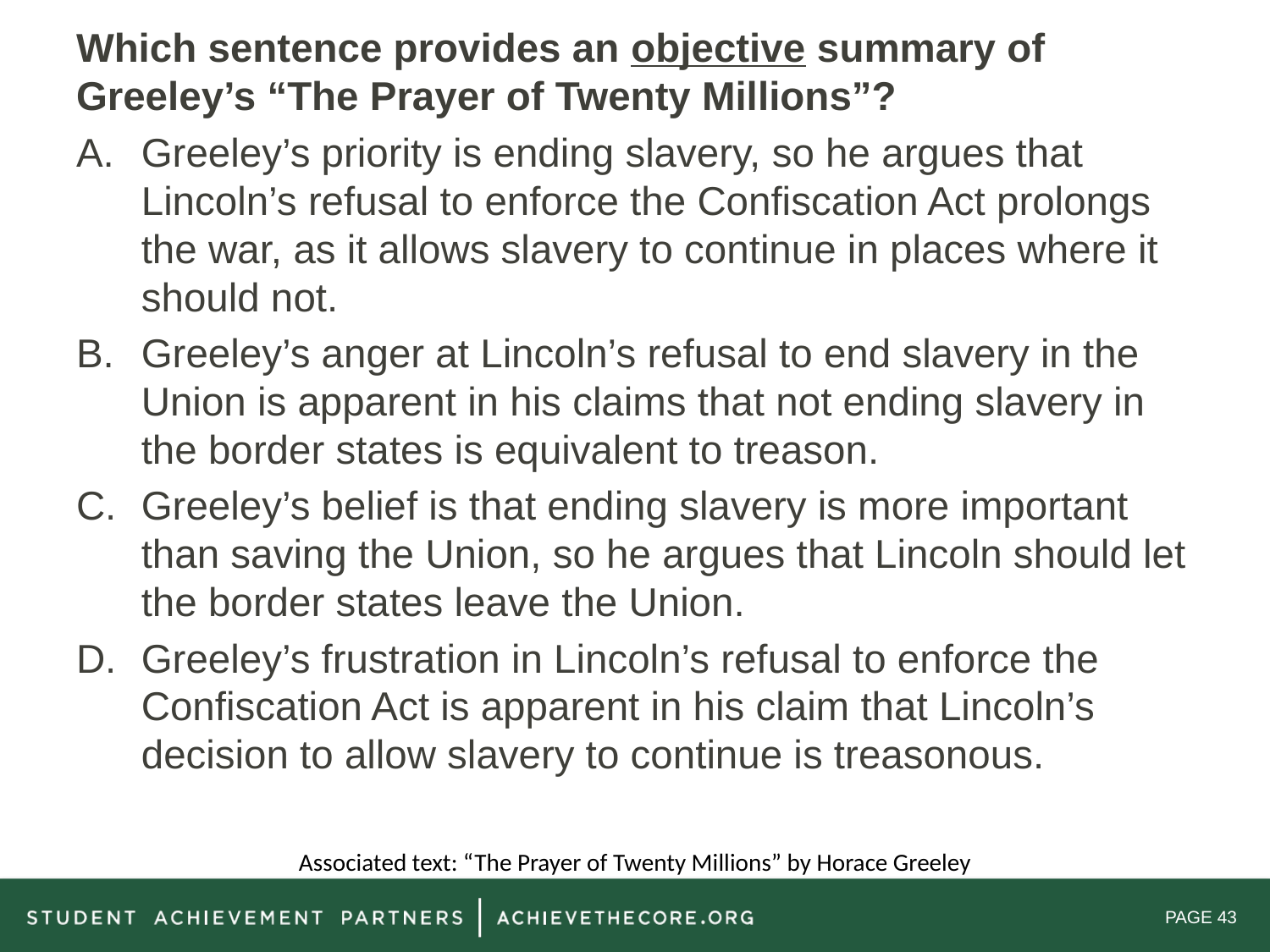

Which sentence provides an objective summary of Greeley’s “The Prayer of Twenty Millions”?
Greeley’s priority is ending slavery, so he argues that Lincoln’s refusal to enforce the Confiscation Act prolongs the war, as it allows slavery to continue in places where it should not.
Greeley’s anger at Lincoln’s refusal to end slavery in the Union is apparent in his claims that not ending slavery in the border states is equivalent to treason.
Greeley’s belief is that ending slavery is more important than saving the Union, so he argues that Lincoln should let the border states leave the Union.
Greeley’s frustration in Lincoln’s refusal to enforce the Confiscation Act is apparent in his claim that Lincoln’s decision to allow slavery to continue is treasonous.
Associated text: “The Prayer of Twenty Millions” by Horace Greeley